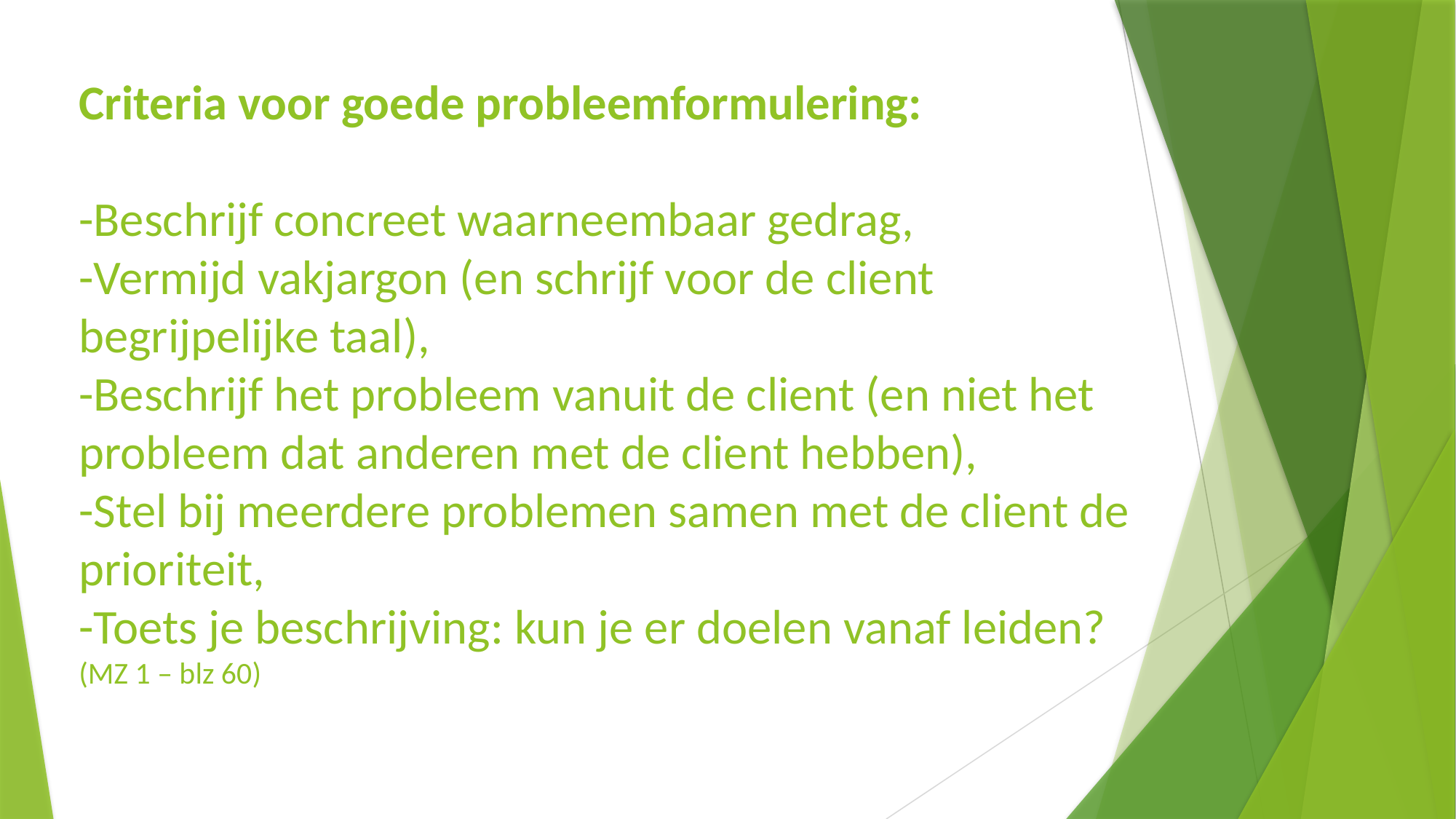

#
Criteria voor goede probleemformulering:

-Beschrijf concreet waarneembaar gedrag,
-Vermijd vakjargon (en schrijf voor de client begrijpelijke taal),
-Beschrijf het probleem vanuit de client (en niet het probleem dat anderen met de client hebben),
-Stel bij meerdere problemen samen met de client de prioriteit,
-Toets je beschrijving: kun je er doelen vanaf leiden?
(MZ 1 – blz 60)